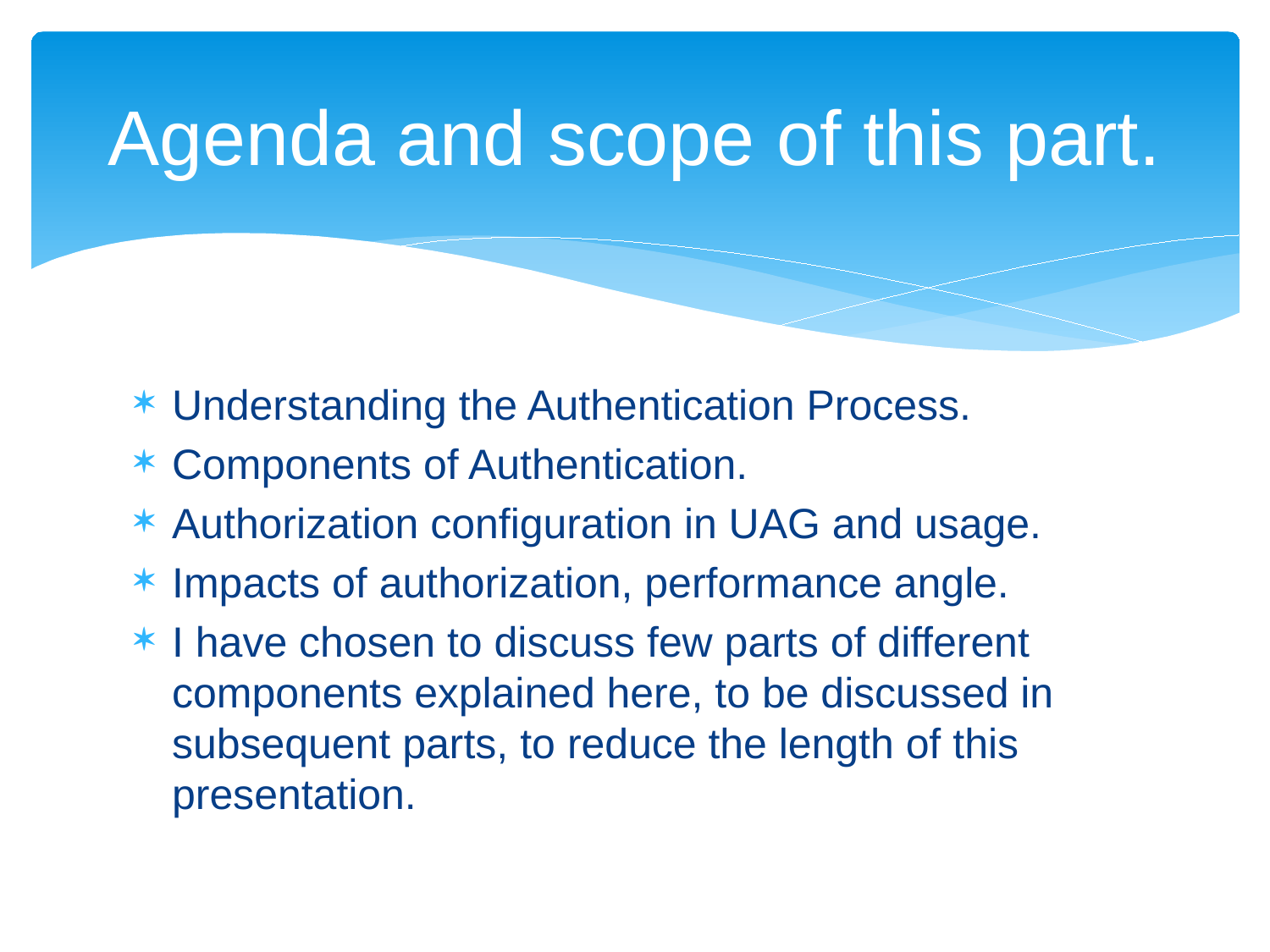

# Agenda and scope of this part.
Understanding the Authentication Process.
Components of Authentication.
Authorization configuration in UAG and usage.
Impacts of authorization, performance angle.
I have chosen to discuss few parts of different components explained here, to be discussed in subsequent parts, to reduce the length of this presentation.